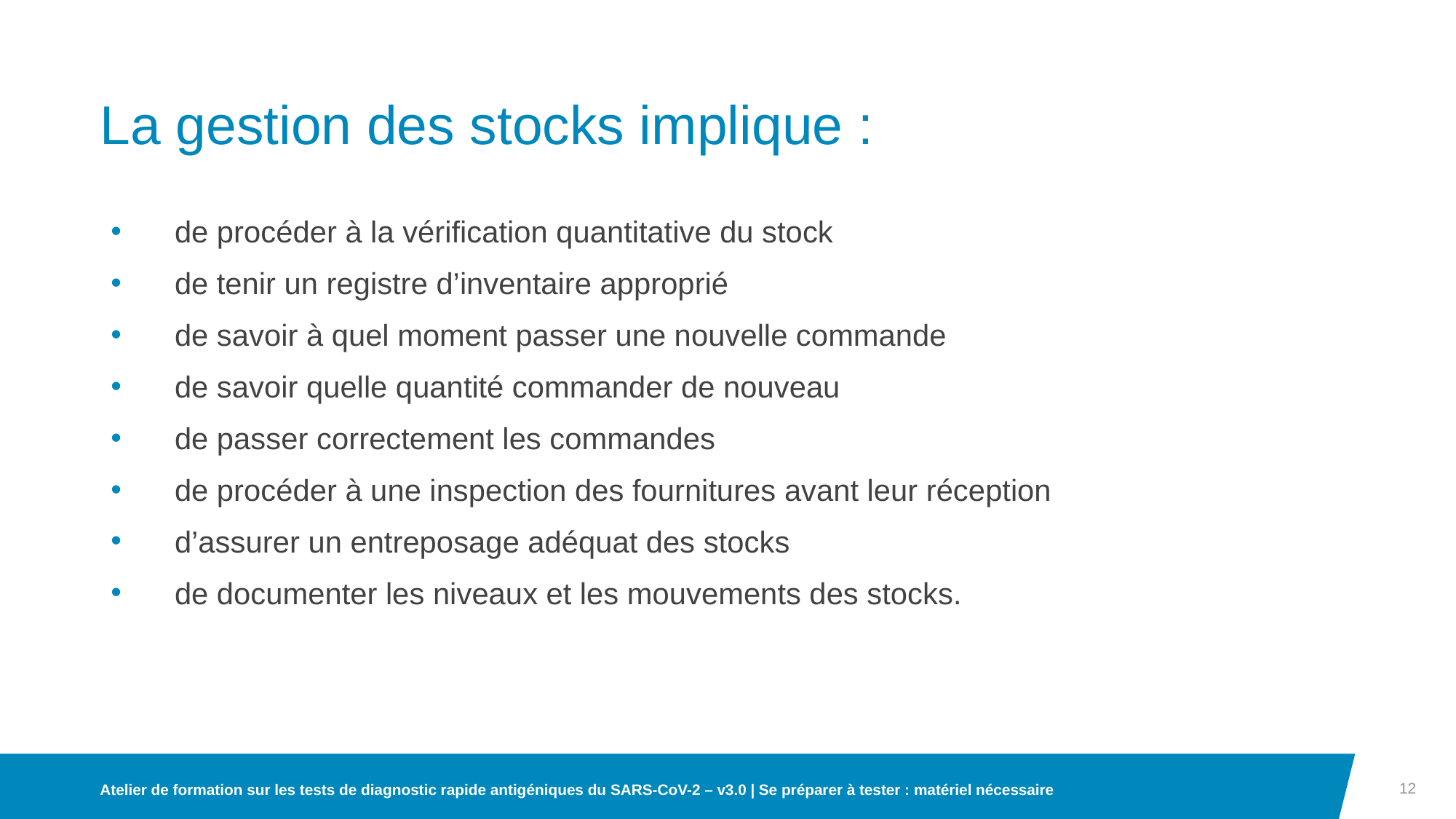

# La gestion des stocks implique :
de procéder à la vérification quantitative du stock
de tenir un registre d’inventaire approprié
de savoir à quel moment passer une nouvelle commande
de savoir quelle quantité commander de nouveau
de passer correctement les commandes
de procéder à une inspection des fournitures avant leur réception
d’assurer un entreposage adéquat des stocks
de documenter les niveaux et les mouvements des stocks.

12
Atelier de formation sur les tests de diagnostic rapide antigéniques du SARS-CoV-2 – v3.0 | Se préparer à tester : matériel nécessaire